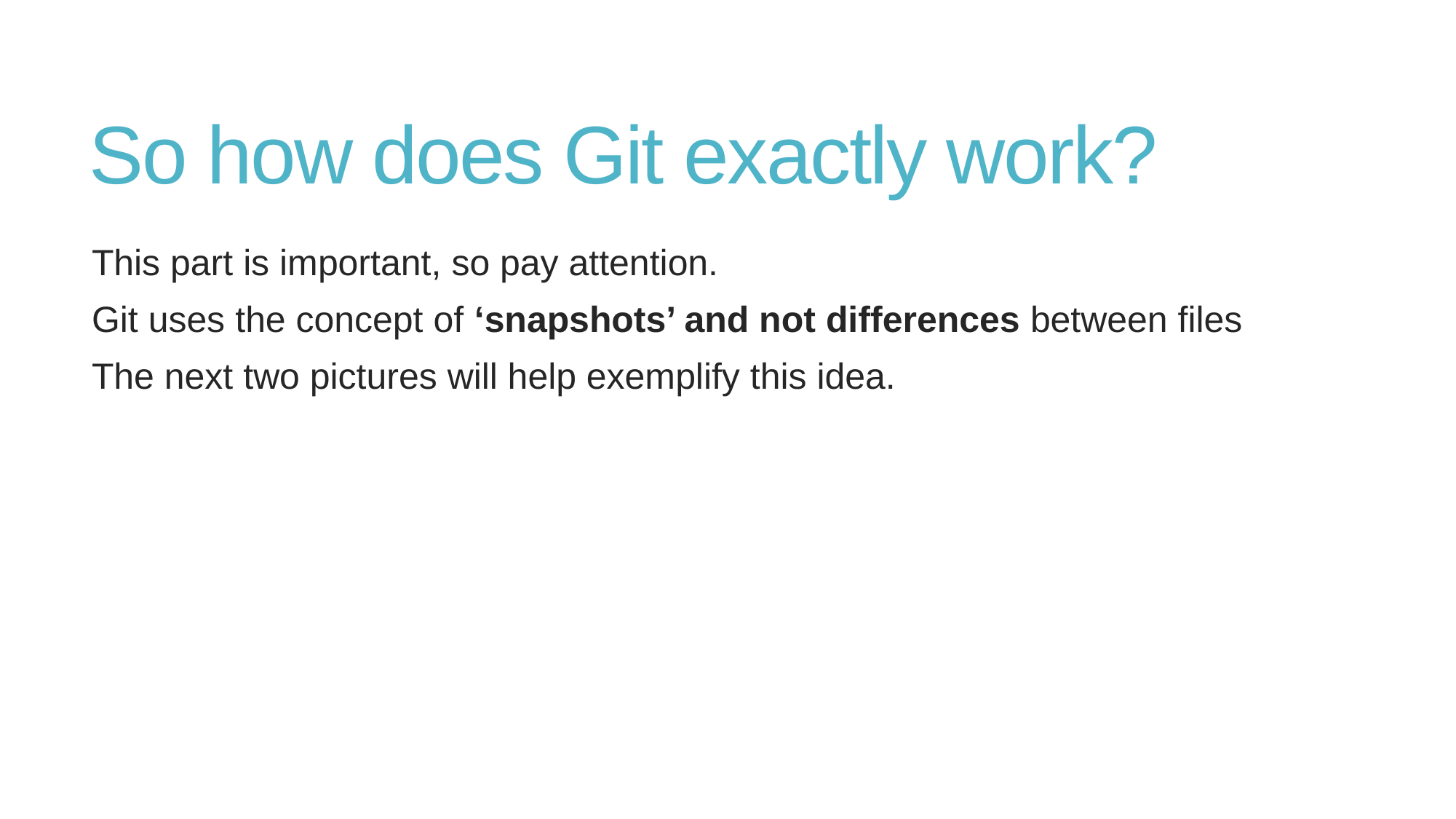

# So how does Git exactly work?
This part is important, so pay attention.
Git uses the concept of ‘snapshots’ and not differences between files
The next two pictures will help exemplify this idea.